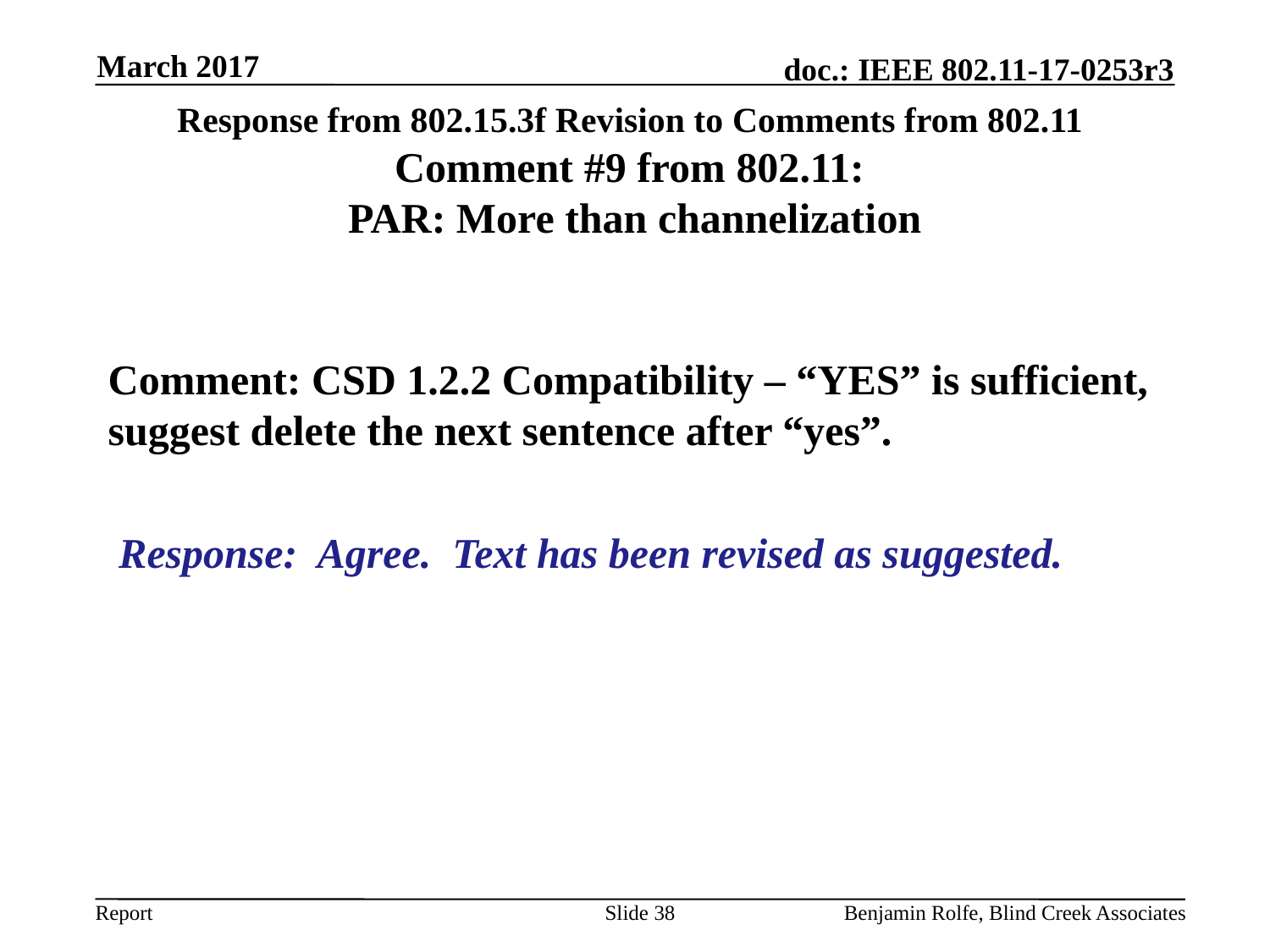

March 2017
# Response from 802.15.3f Revision to Comments from 802.11 Comment #9 from 802.11: PAR: More than channelization
Comment: CSD 1.2.2 Compatibility – “YES” is sufficient, suggest delete the next sentence after “yes”.

 Response:  Agree.  Text has been revised as suggested.
Slide 38
Benjamin Rolfe, Blind Creek Associates